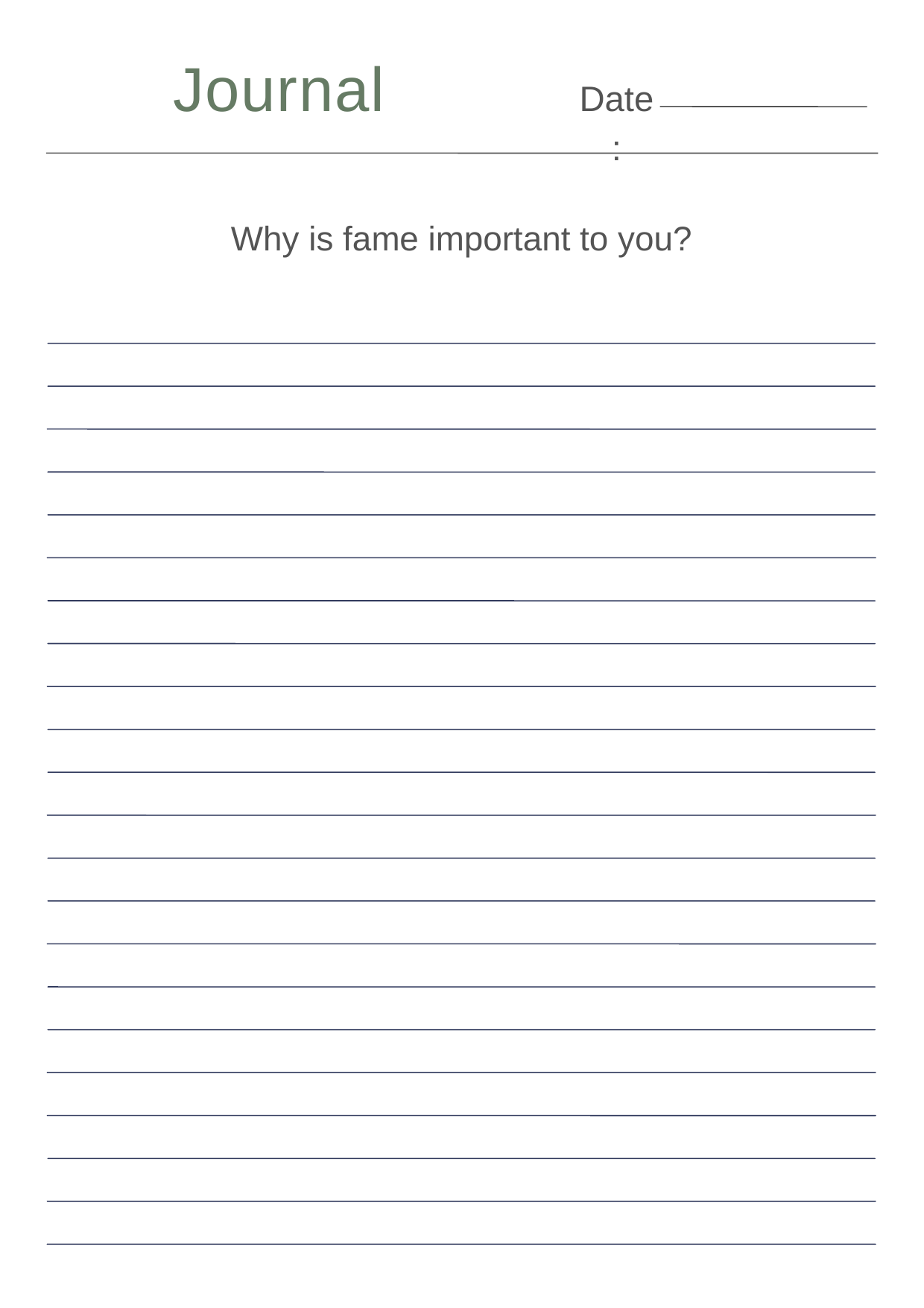

Journal
Date:

Why is fame important to you?